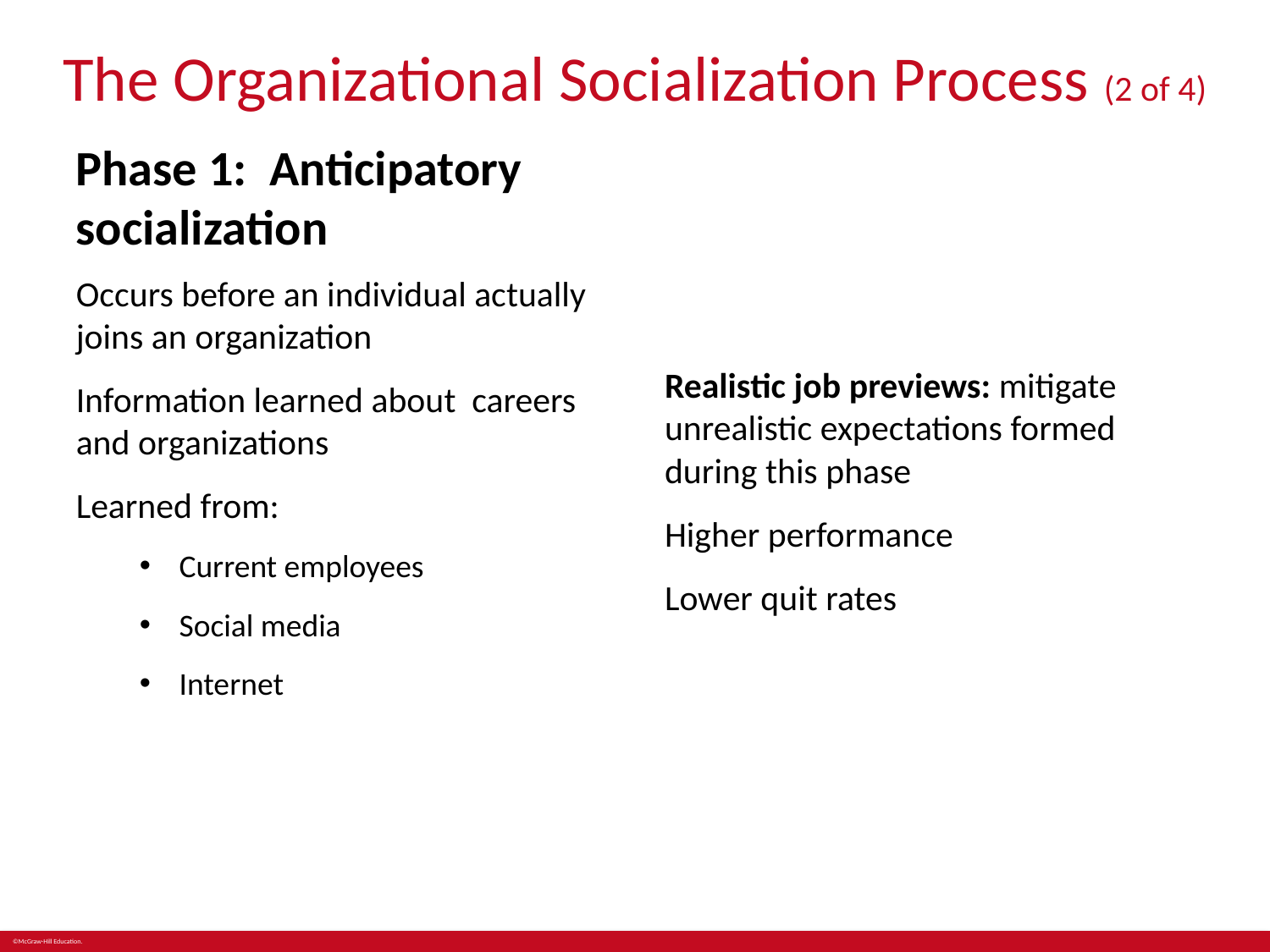

# The Organizational Socialization Process (2 of 4)
Phase 1:  Anticipatory socialization
Occurs before an individual actually joins an organization
Information learned about  careers and organizations
Learned from:
Current employees
Social media
Internet
Realistic job previews: mitigate unrealistic expectations formed during this phase
Higher performance
Lower quit rates